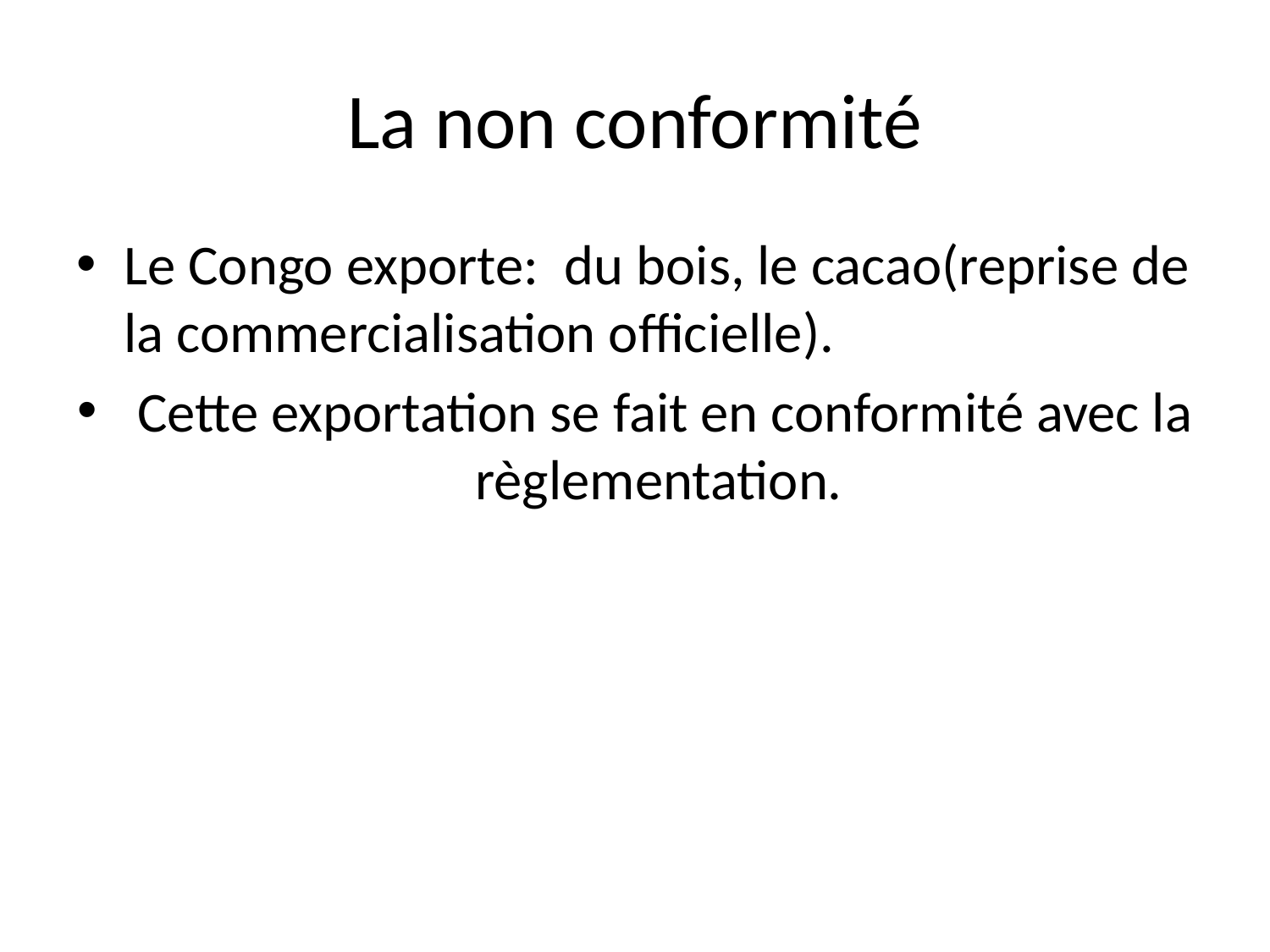

# La non conformité
Le Congo exporte:  du bois, le cacao(reprise de la commercialisation officielle).
 Cette exportation se fait en conformité avec la règlementation.